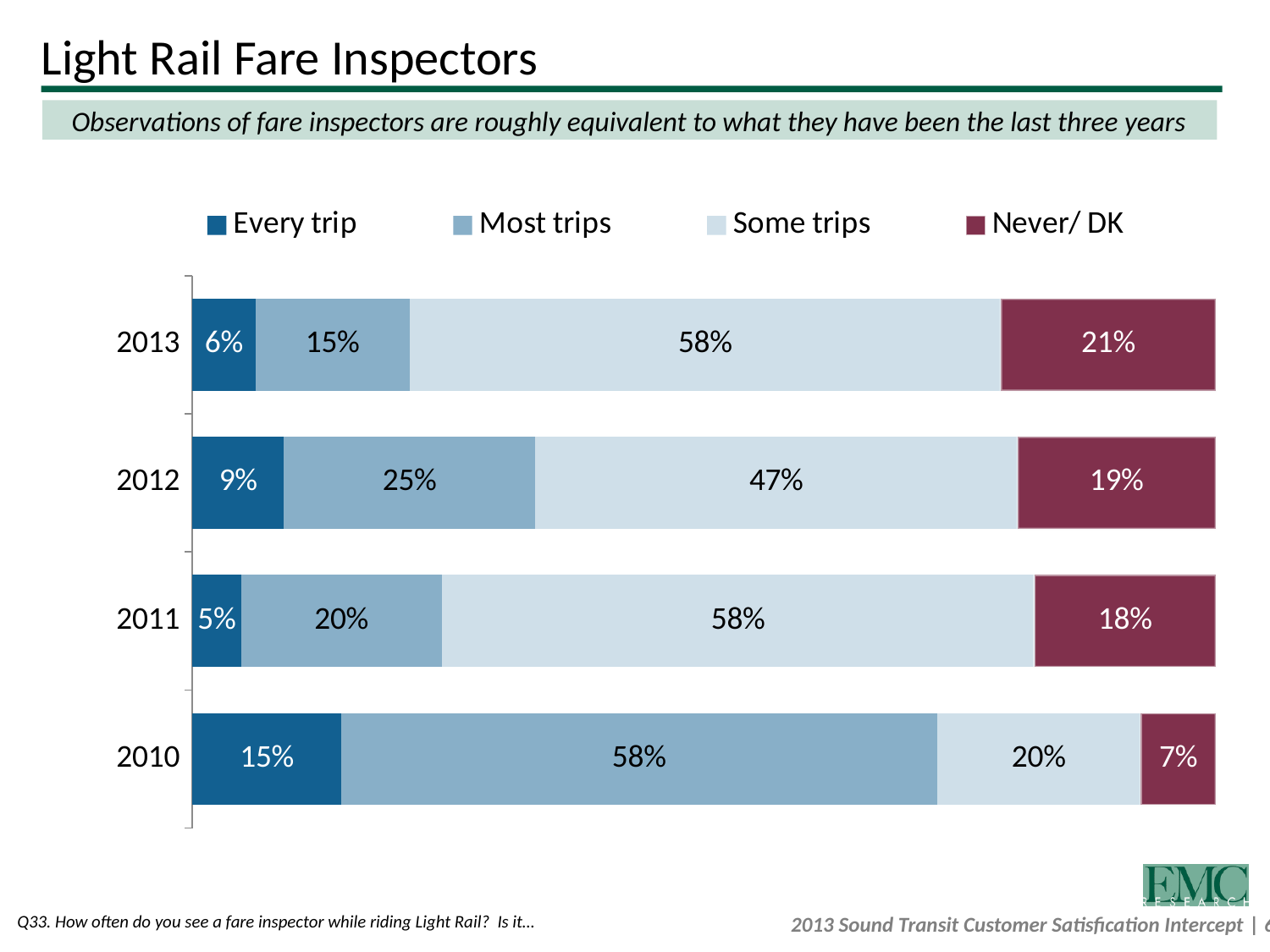

# Light Rail Fare Inspectors
Observations of fare inspectors are roughly equivalent to what they have been the last three years

### Chart

| Category | Every trip | Most trips | Some trips | Never/ DK |
|---|---|---|---|---|
| 2013 | 0.06176079077534831 | 0.15074680052004635 | 0.5775187092868946 | 0.20997369941771277 |
| 2012 | 0.08957133601624637 | 0.24536681429938706 | 0.4714835589756759 | 0.19357829070869184 |
| 2011 | 0.047472069548457584 | 0.19633749703953485 | 0.5788841294600932 | 0.1773062984961249 |
| 2010 | 0.1457300535258852 | 0.5818433865760766 | 0.19914841630369665 | 0.07327784039477422 |
Q33. How often do you see a fare inspector while riding Light Rail?  Is it…